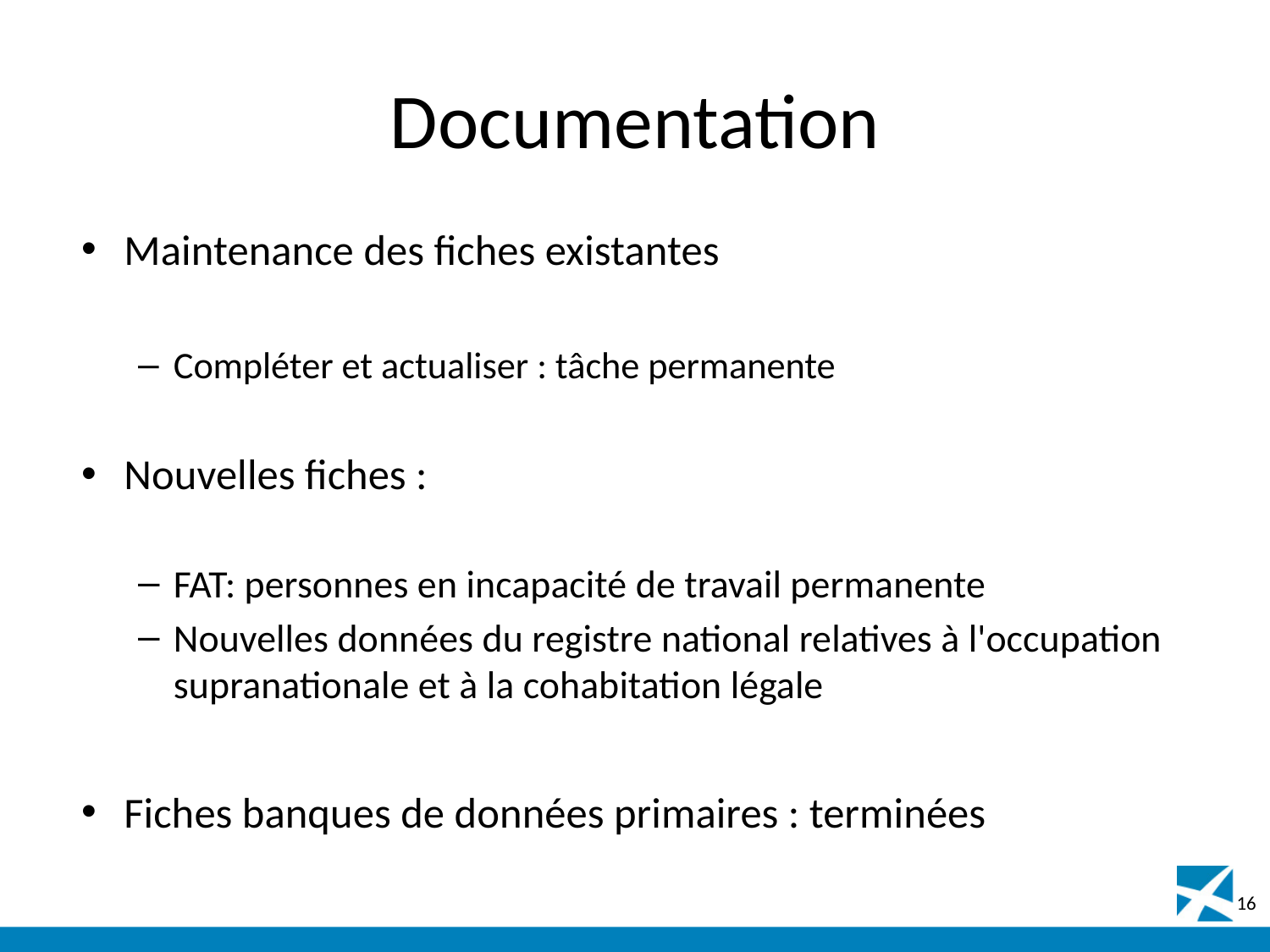

# Documentation
Maintenance des fiches existantes

Compléter et actualiser : tâche permanente

Nouvelles fiches :

FAT: personnes en incapacité de travail permanente
Nouvelles données du registre national relatives à l'occupation supranationale et à la cohabitation légale

Fiches banques de données primaires : terminées